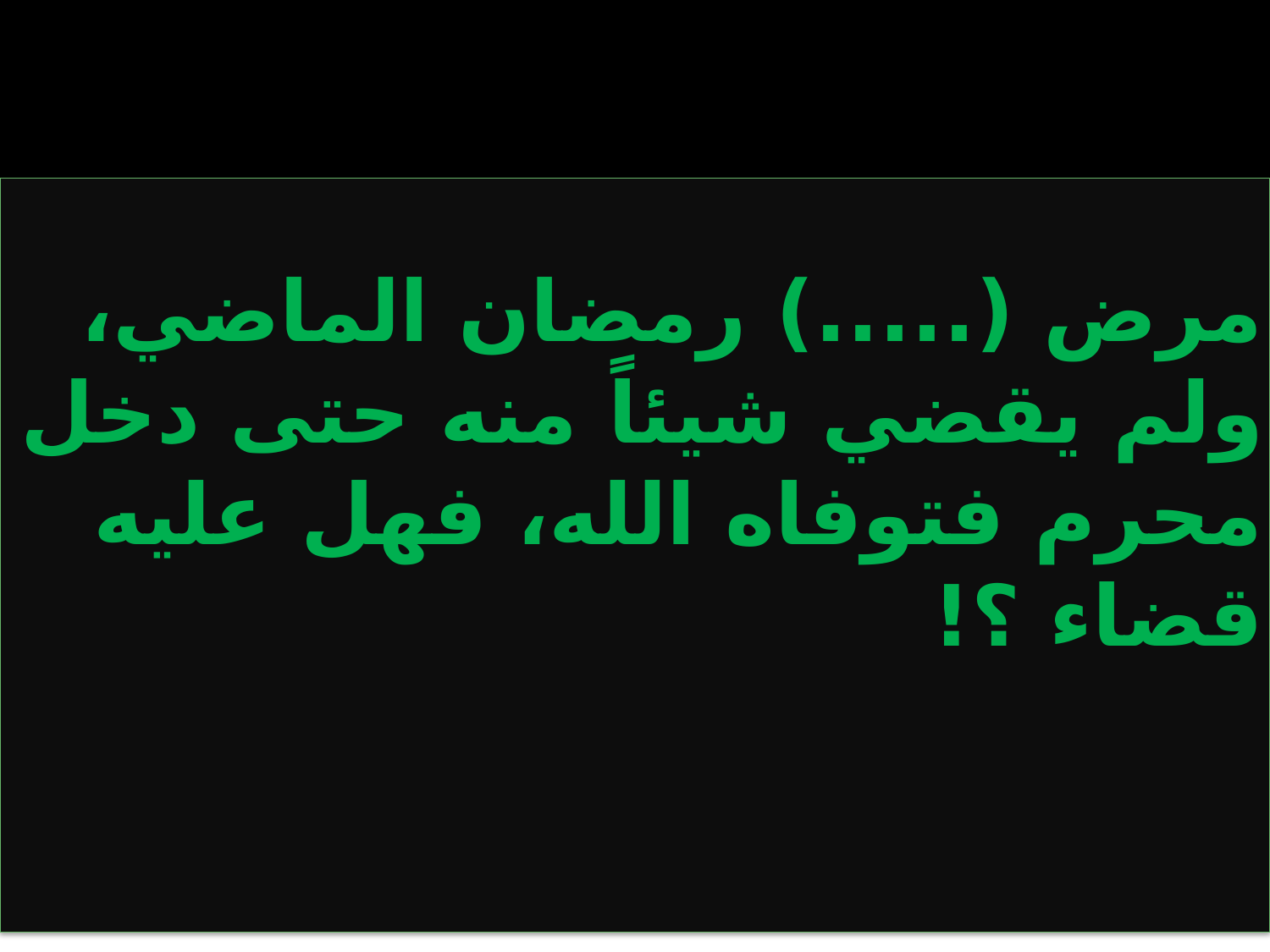

# مرض (.....) رمضان الماضي، ولم يقضي شيئاً منه حتى دخل محرم فتوفاه الله، فهل عليه قضاء ؟!